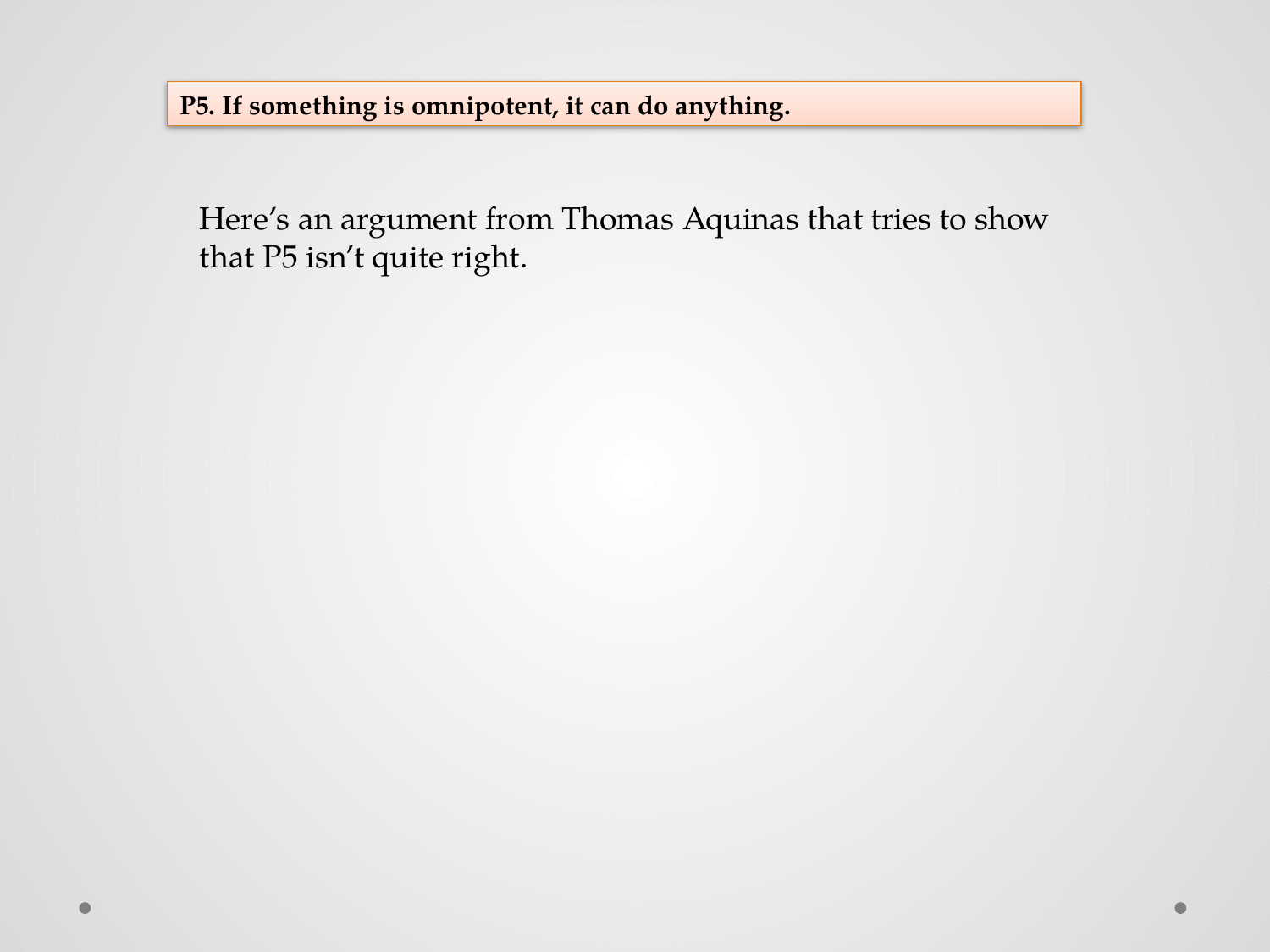

P5. If something is omnipotent, it can do anything.
Here’s an argument from Thomas Aquinas that tries to show that P5 isn’t quite right.